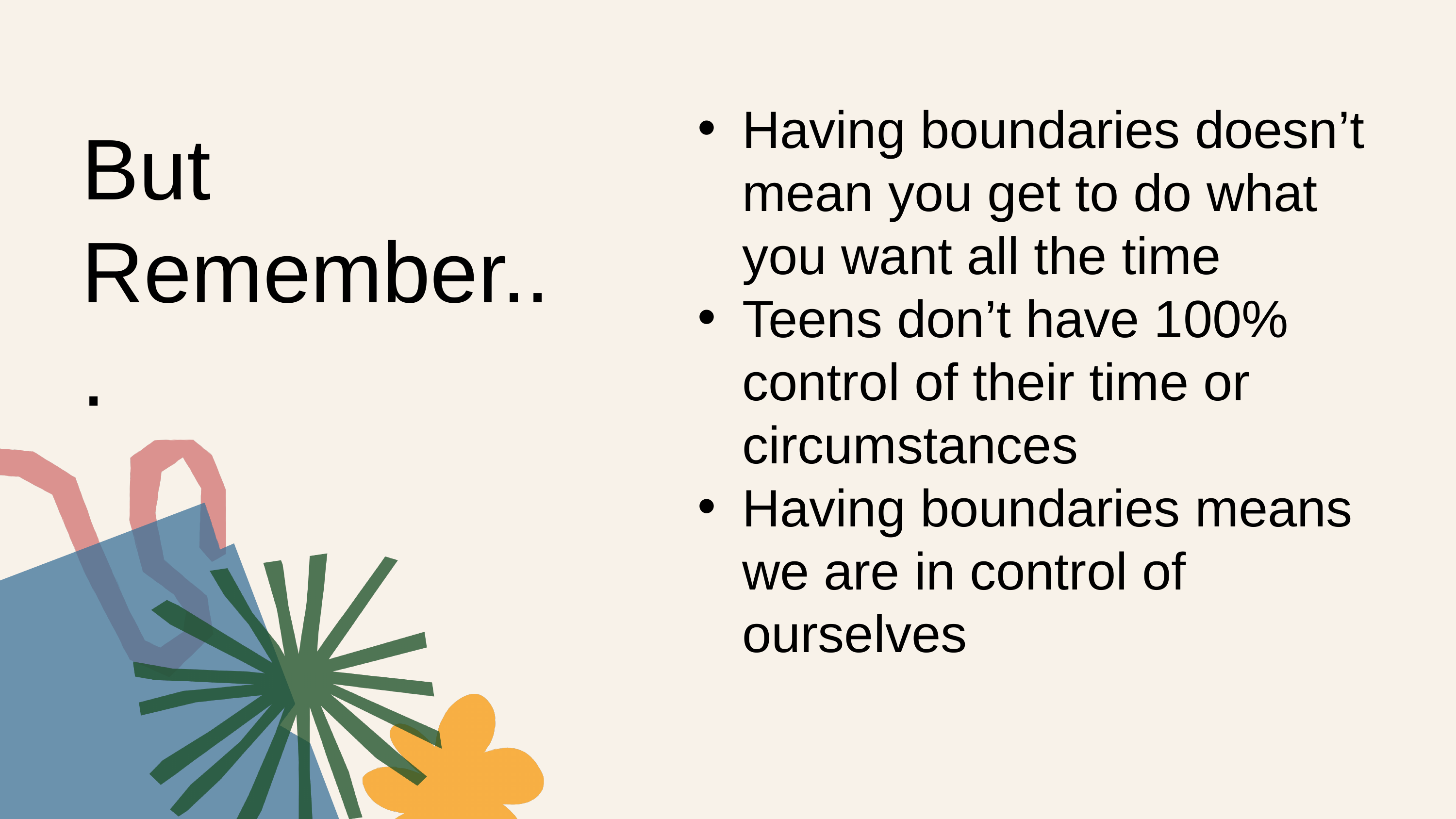

Having boundaries doesn’t mean you get to do what you want all the time
Teens don’t have 100% control of their time or circumstances
Having boundaries means we are in control of ourselves
But Remember...